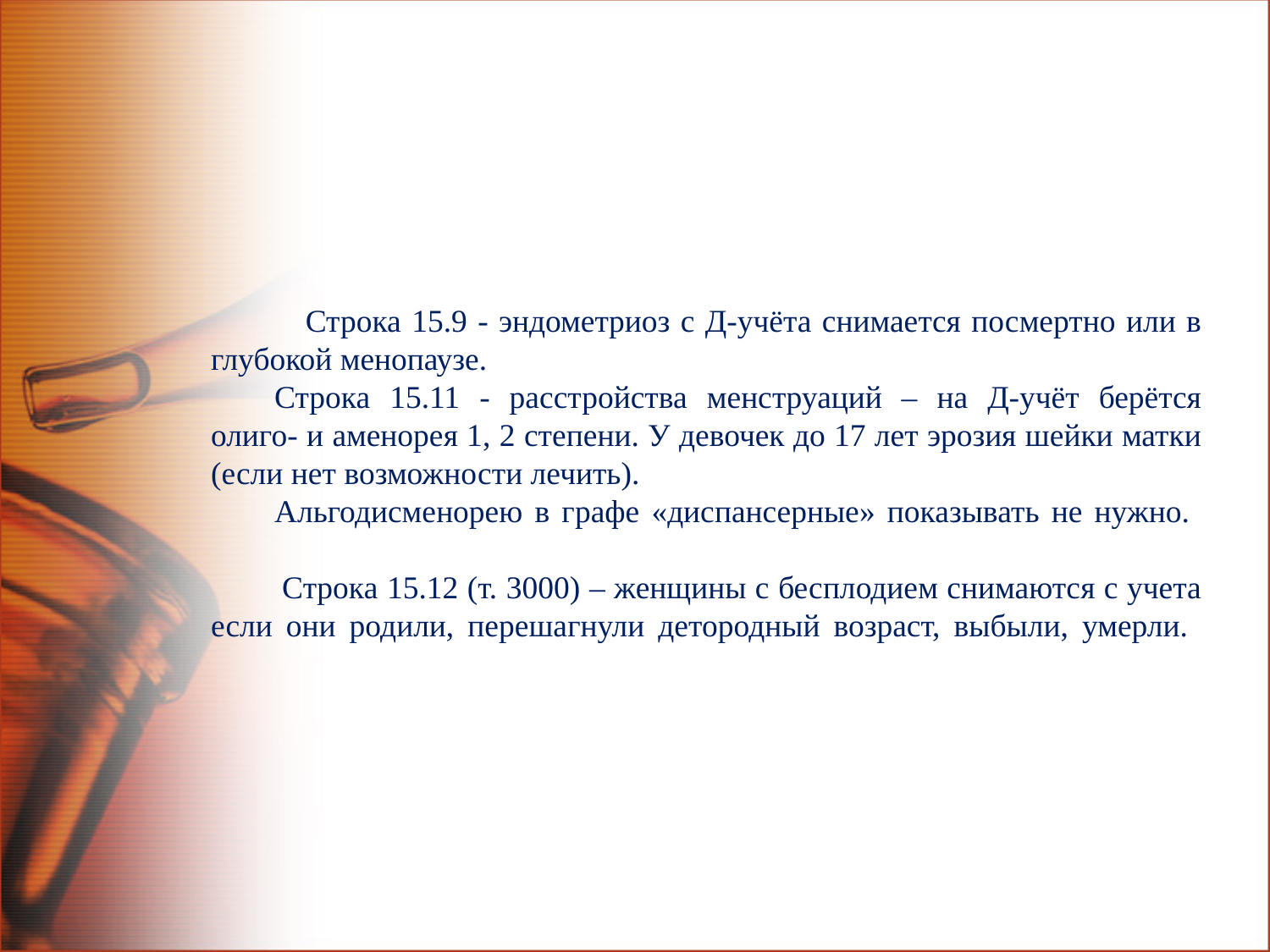

Строка 15.9 - эндометриоз с Д-учёта снимается посмертно или в глубокой менопаузе.
Строка 15.11 - расстройства менструаций – на Д-учёт берётся олиго- и аменорея 1, 2 степени. У девочек до 17 лет эрозия шейки матки (если нет возможности лечить).
Альгодисменорею в графе «диспансерные» показывать не нужно.
        Строка 15.12 (т. 3000) – женщины с бесплодием снимаются с учета если они родили, перешагнули детородный возраст, выбыли, умерли.